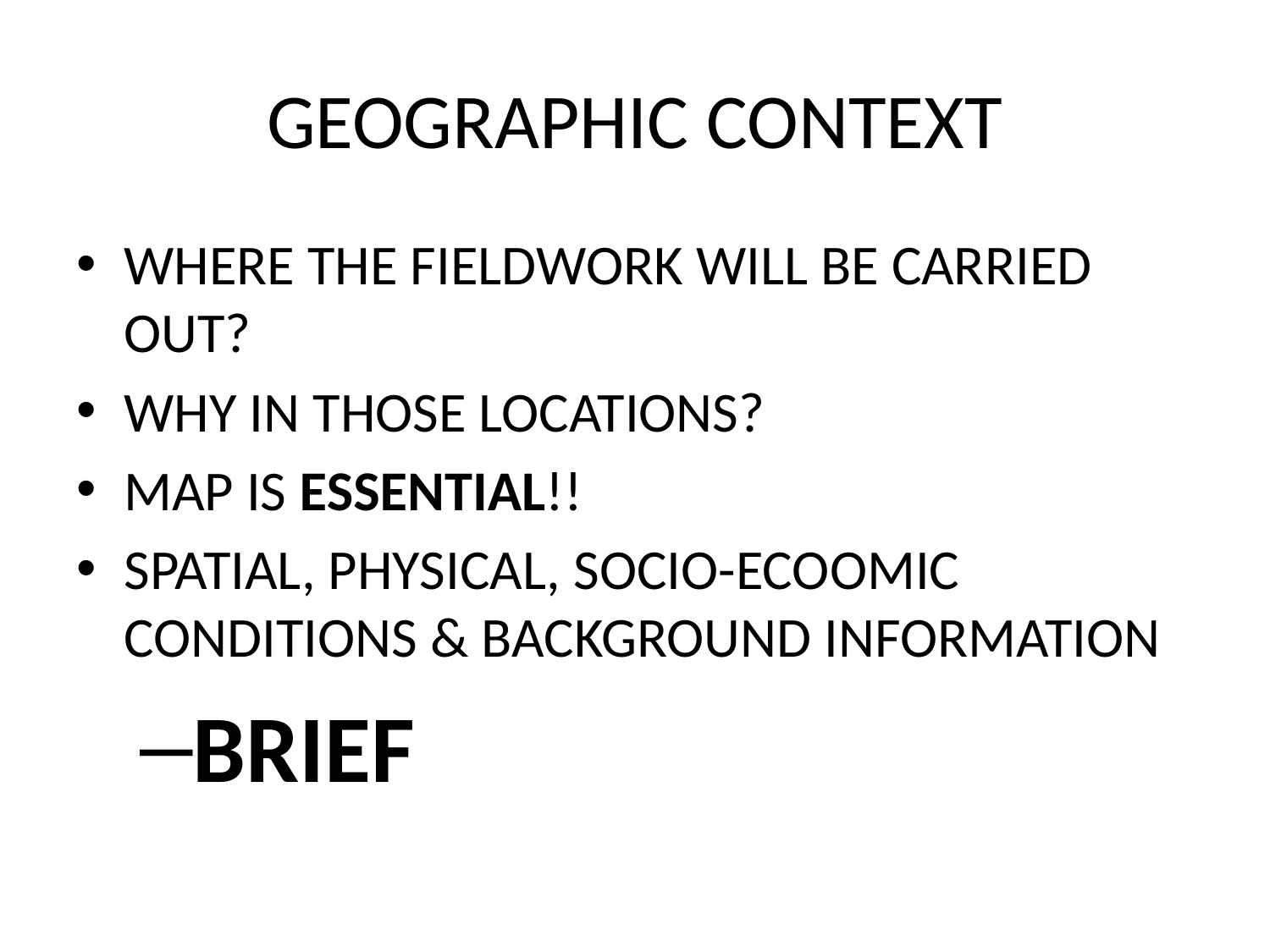

# GEOGRAPHIC CONTEXT
WHERE THE FIELDWORK WILL BE CARRIED OUT?
WHY IN THOSE LOCATIONS?
MAP IS ESSENTIAL!!
SPATIAL, PHYSICAL, SOCIO-ECOOMIC CONDITIONS & BACKGROUND INFORMATION
BRIEF